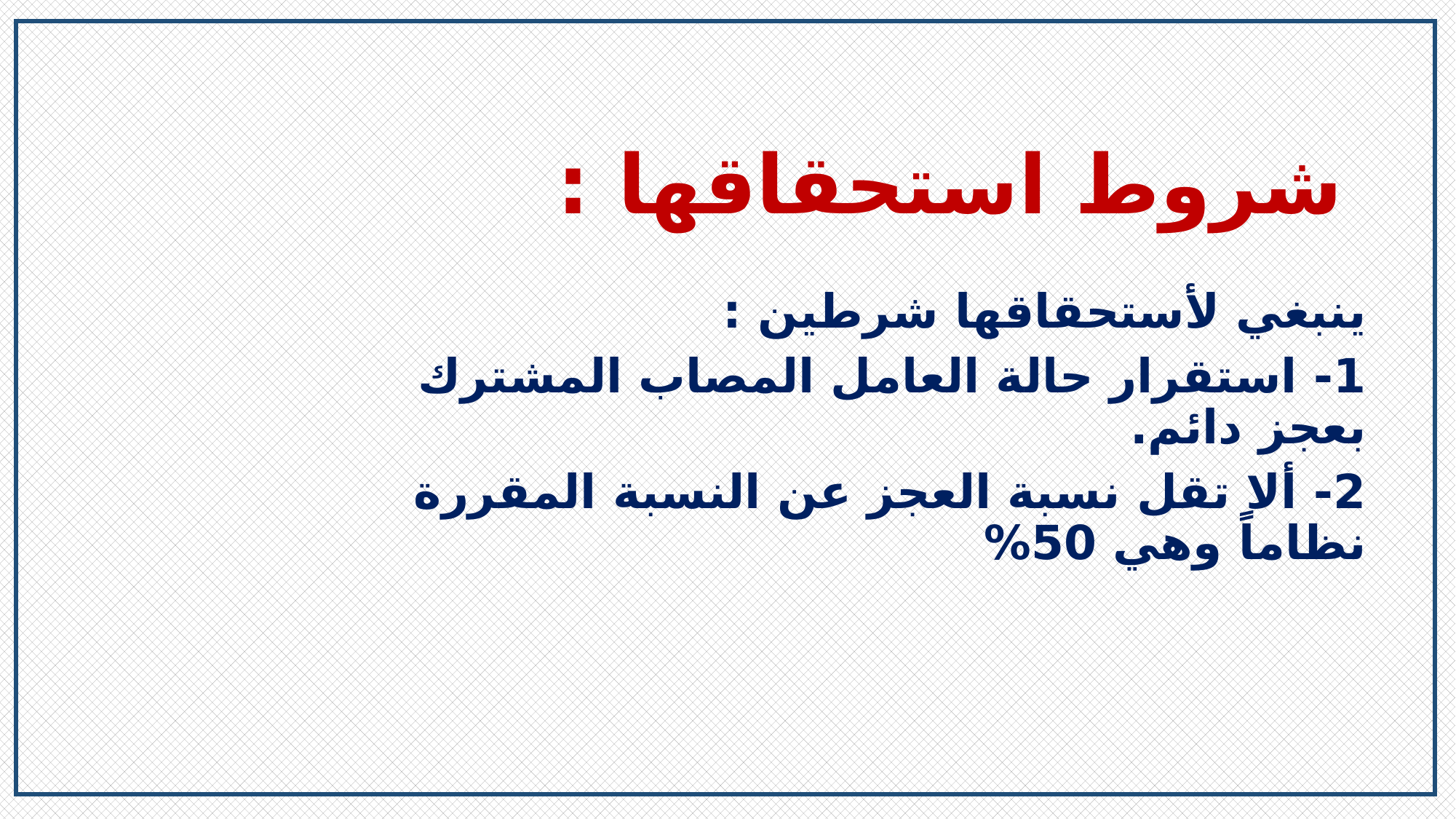

# شروط استحقاقها :

ينبغي لأستحقاقها شرطين :
1- استقرار حالة العامل المصاب المشترك بعجز دائم.
2- ألا تقل نسبة العجز عن النسبة المقررة نظاماً وهي 50%